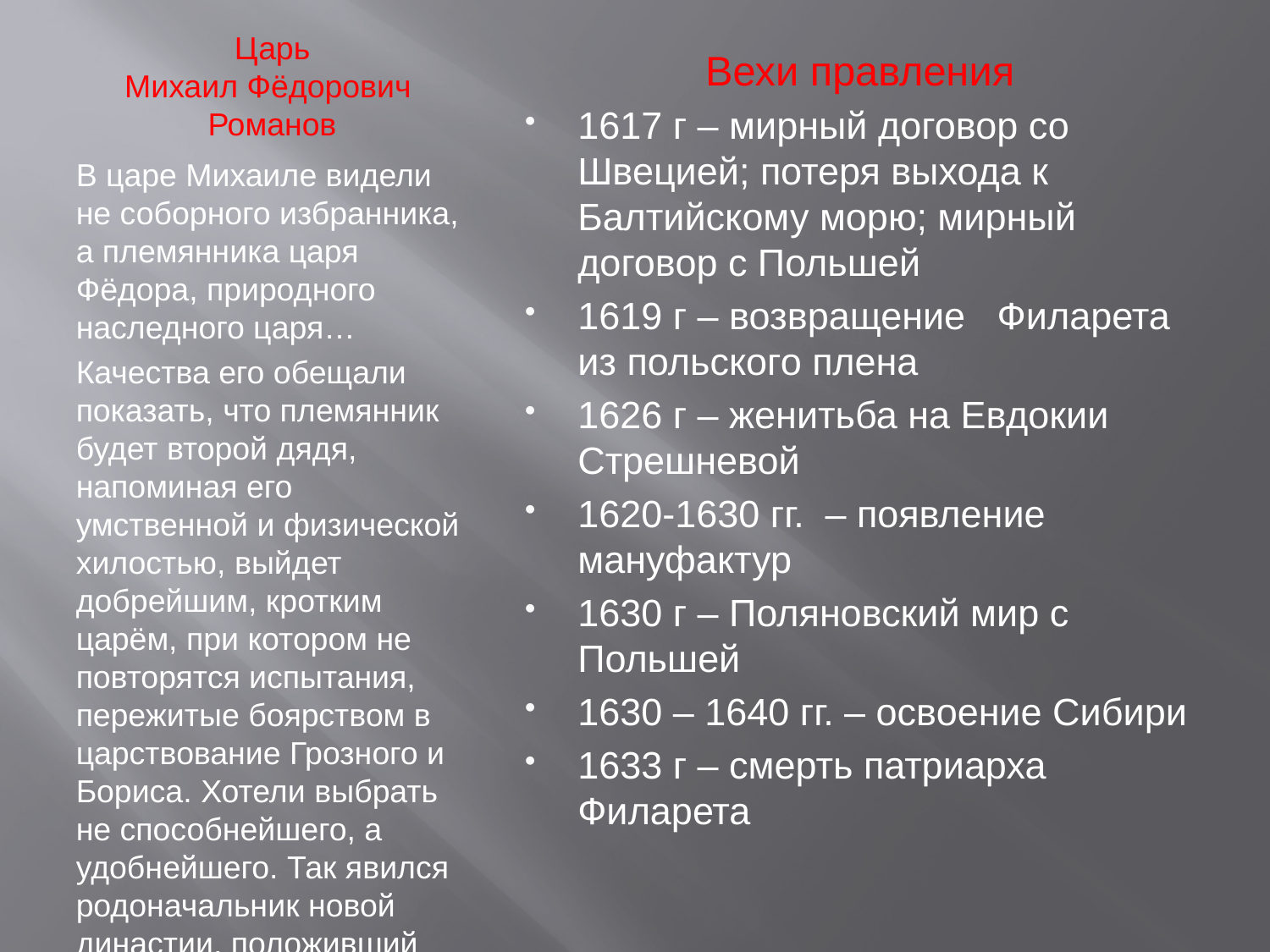

# Царь Михаил Фёдорович Романов
Вехи правления
1617 г – мирный договор со Швецией; потеря выхода к Балтийскому морю; мирный договор с Польшей
1619 г – возвращение   Филарета из польского плена
1626 г – женитьба на Евдокии Стрешневой
1620-1630 гг.  – появление мануфактур
1630 г – Поляновский мир с Польшей
1630 – 1640 гг. – освоение Сибири
1633 г – смерть патриарха Филарета

В царе Михаиле видели не соборного избранника, а племянника царя Фёдора, природного наследного царя…
Качества его обещали показать, что племянник будет второй дядя, напоминая его умственной и физической хилостью, выйдет добрейшим, кротким царём, при котором не повторятся испытания, пережитые боярством в царствование Грозного и Бориса. Хотели выбрать не способнейшего, а удобнейшего. Так явился родоначальник новой династии, положивший конец смуте.
В.О. Ключевский